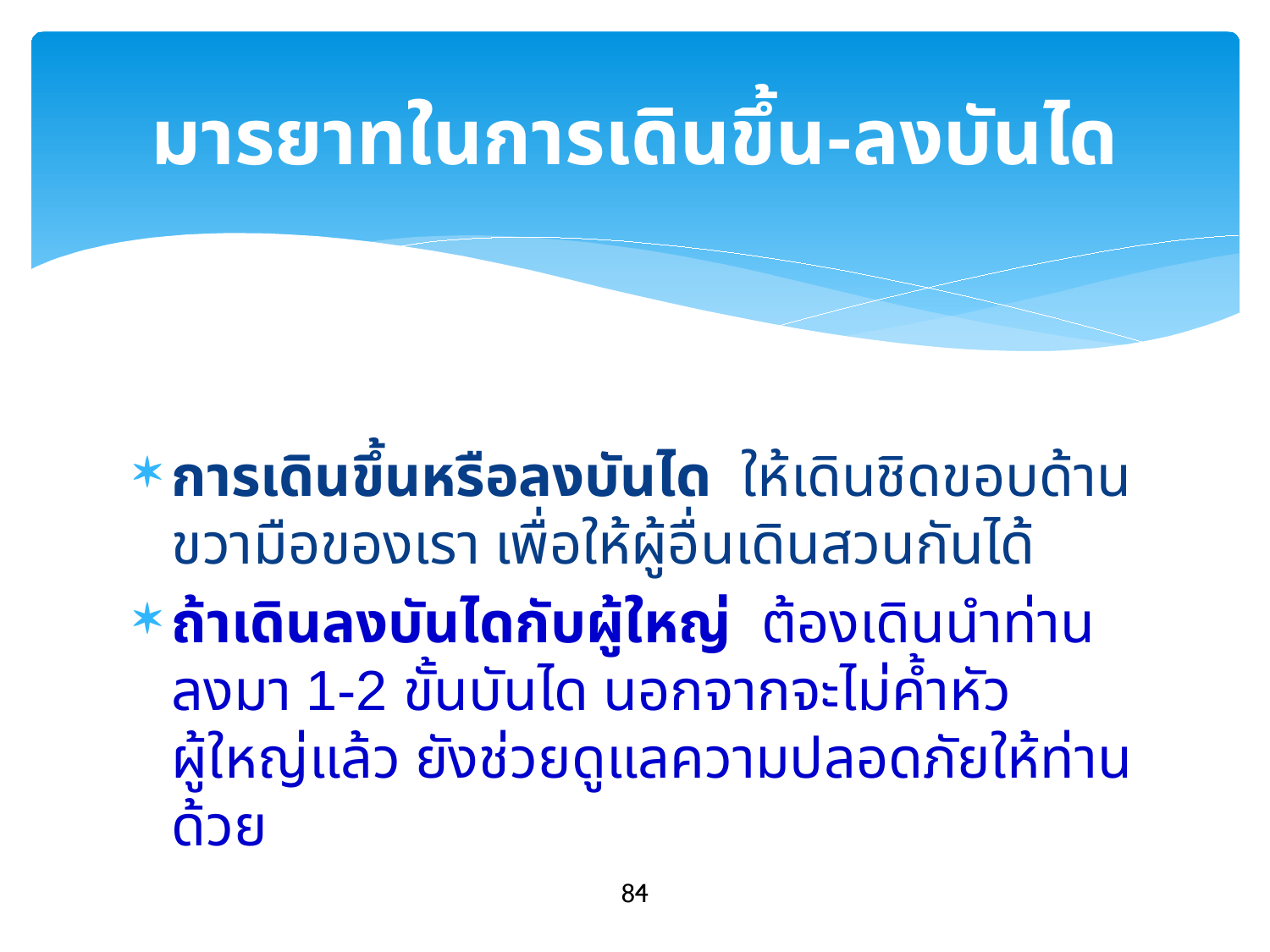

# มารยาทในการเดินขึ้น-ลงบันได

การเดินขึ้นหรือลงบันได  ให้เดินชิดขอบด้านขวามือของเรา เพื่อให้ผู้อื่นเดินสวนกันได้
ถ้าเดินลงบันไดกับผู้ใหญ่  ต้องเดินนำท่านลงมา 1-2 ขั้นบันได นอกจากจะไม่ค้ำหัวผู้ใหญ่แล้ว ยังช่วยดูแลความปลอดภัยให้ท่านด้วย

84